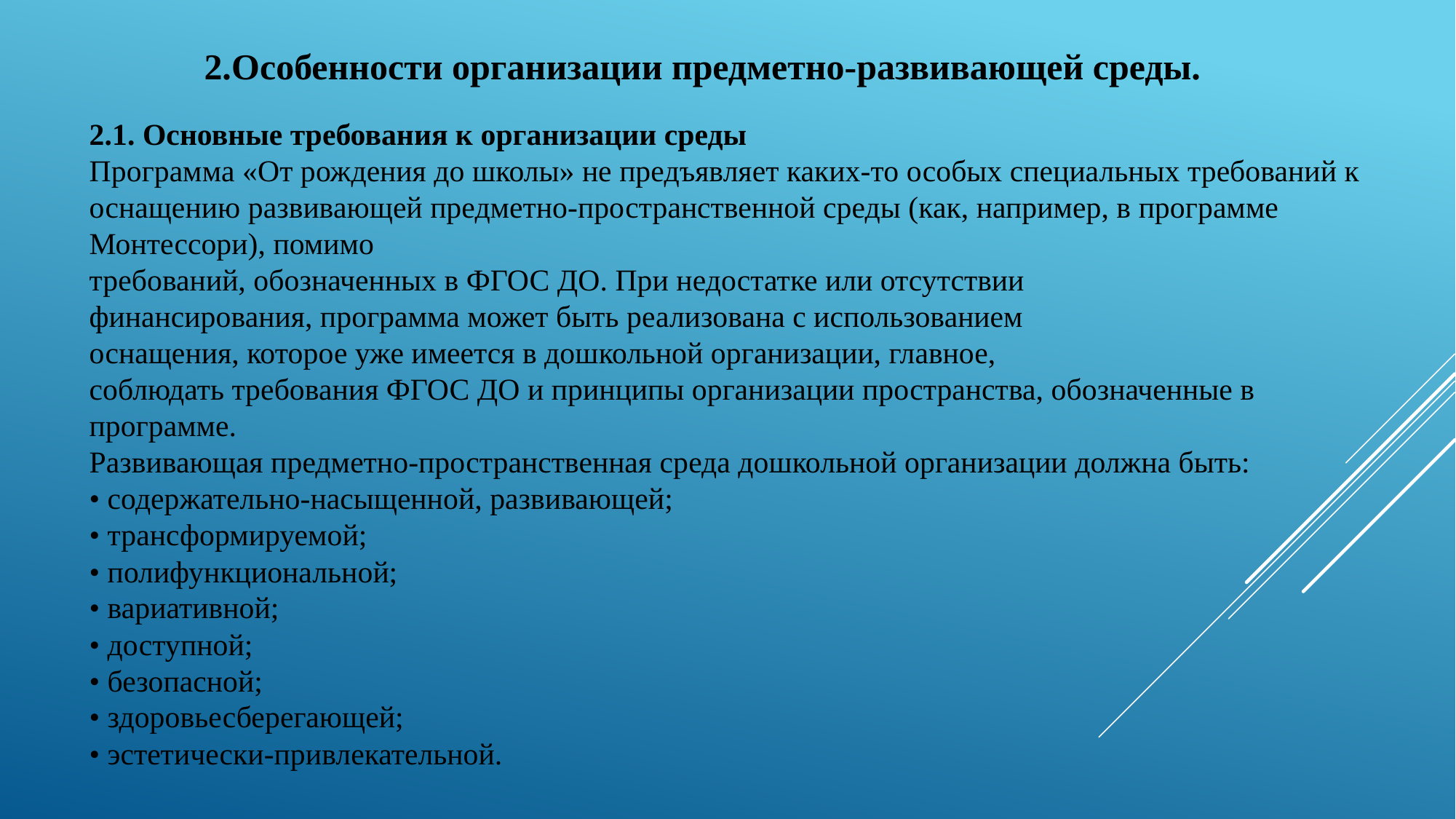

2.Особенности организации предметно-развивающей среды.
2.1. Основные требования к организации среды
Программа «От рождения до школы» не предъявляет каких-то особых специальных требований к оснащению развивающей предметно-пространственной среды (как, например, в программе Монтессори), помимо
требований, обозначенных в ФГОС ДО. При недостатке или отсутствии
финансирования, программа может быть реализована с использованием
оснащения, которое уже имеется в дошкольной организации, главное,
соблюдать требования ФГОС ДО и принципы организации пространства, обозначенные в программе.
Развивающая предметно-пространственная среда дошкольной организации должна быть:
• содержательно-насыщенной, развивающей;
• трансформируемой;
• полифункциональной;
• вариативной;
• доступной;
• безопасной;
• здоровьесберегающей;
• эстетически-привлекательной.